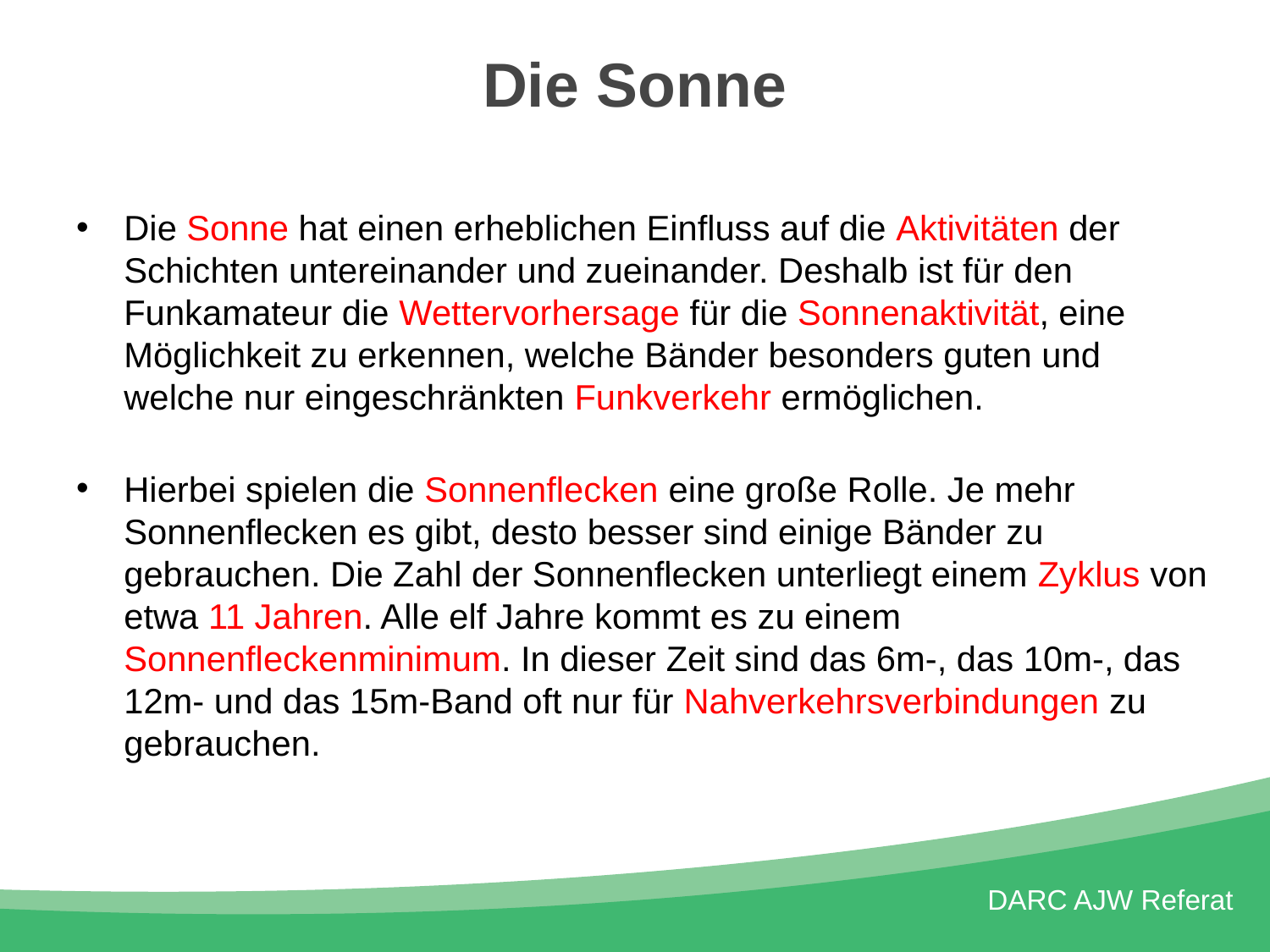

# Die Sonne

Die Sonne hat einen erheblichen Einfluss auf die Aktivitäten der Schichten untereinander und zueinander. Deshalb ist für den Funkamateur die Wettervorhersage für die Sonnenaktivität, eine Möglichkeit zu erkennen, welche Bänder besonders guten und welche nur eingeschränkten Funkverkehr ermöglichen.
Hierbei spielen die Sonnenflecken eine große Rolle. Je mehr Sonnenflecken es gibt, desto besser sind einige Bänder zu gebrauchen. Die Zahl der Sonnenflecken unterliegt einem Zyklus von etwa 11 Jahren. Alle elf Jahre kommt es zu einem Sonnenfleckenminimum. In dieser Zeit sind das 6m-, das 10m-, das 12m- und das 15m-Band oft nur für Nahverkehrsverbindungen zu gebrauchen.